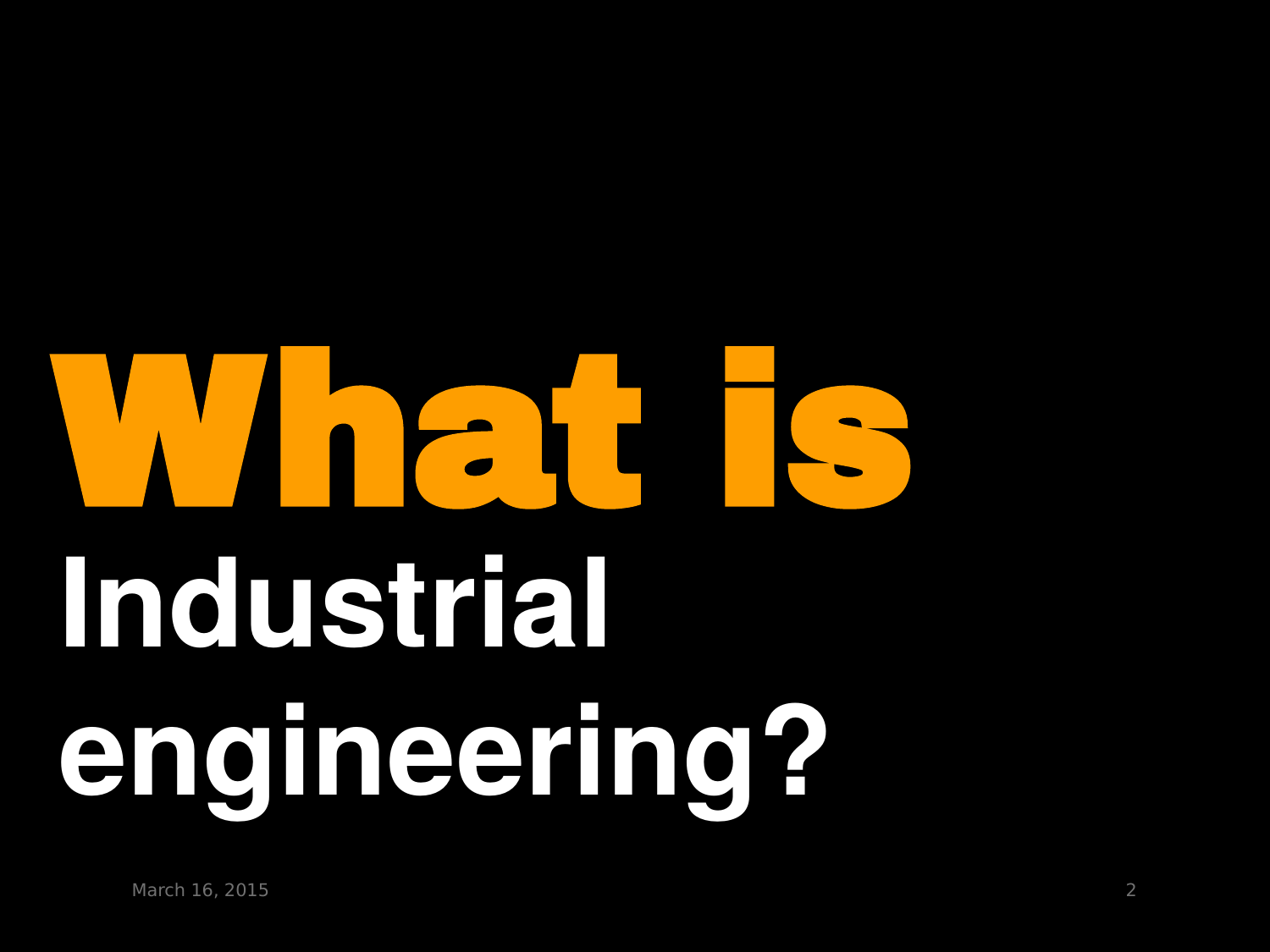

# What is
Industrial engineering?
March 16, 2015
2